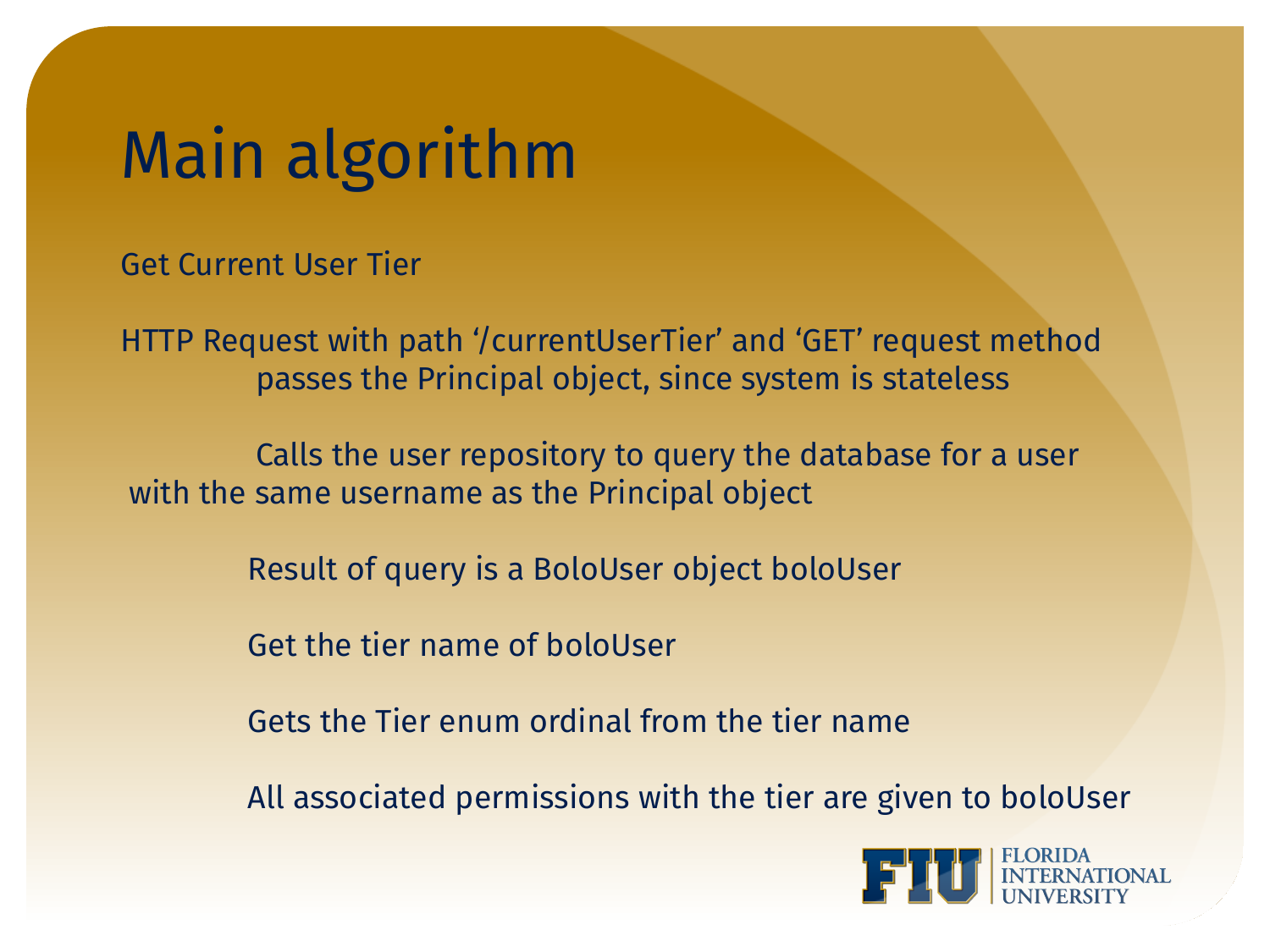

# Main algorithm
Get Current User Tier

HTTP Request with path ‘/currentUserTier’ and ‘GET’ request method
	passes the Principal object, since system is stateless

	Calls the user repository to query the database for a user with the same username as the Principal object

	Result of query is a BoloUser object boloUser

	Get the tier name of boloUser

	Gets the Tier enum ordinal from the tier name

	All associated permissions with the tier are given to boloUser